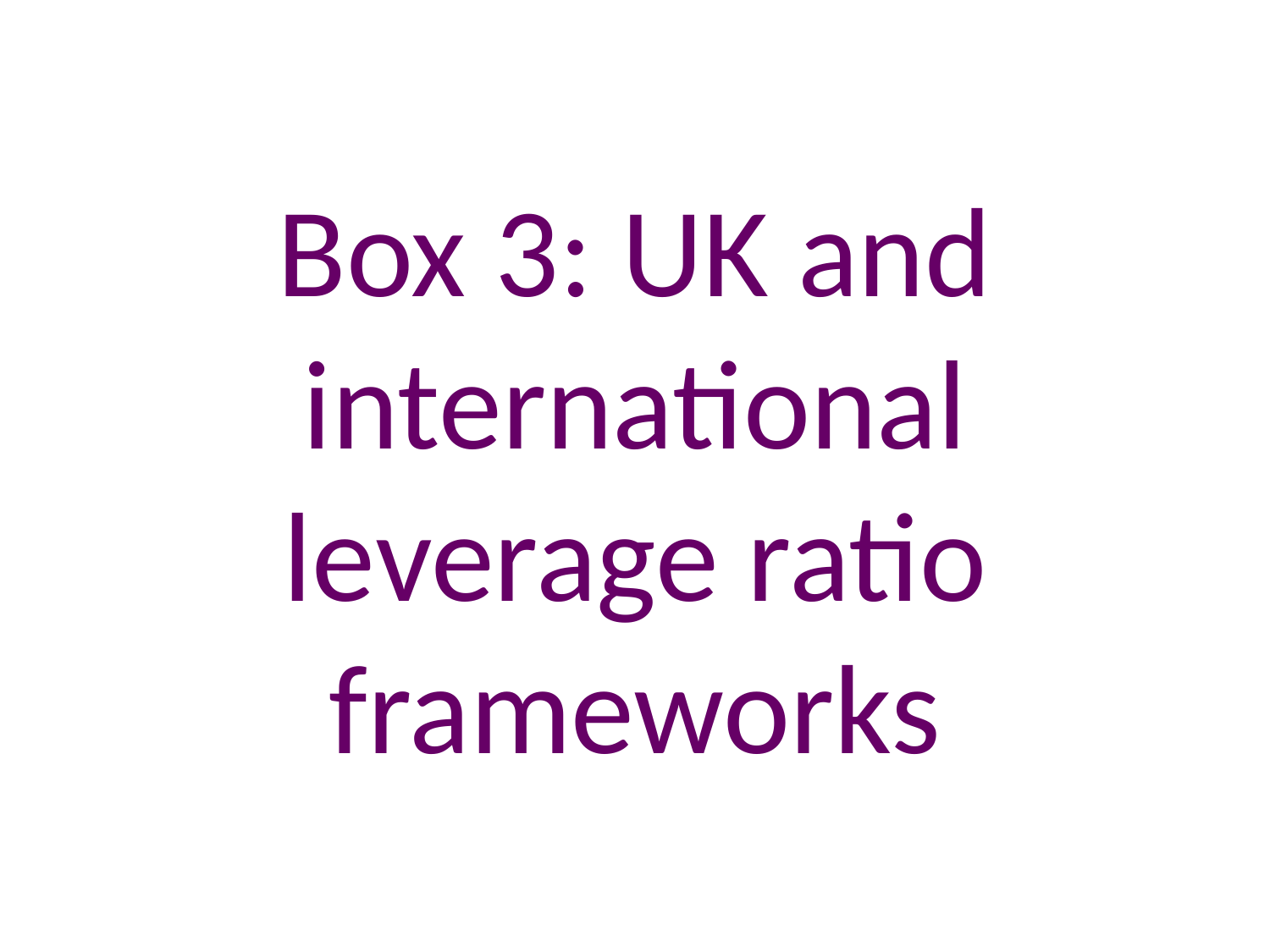

# Box 3: UK and international leverage ratio frameworks